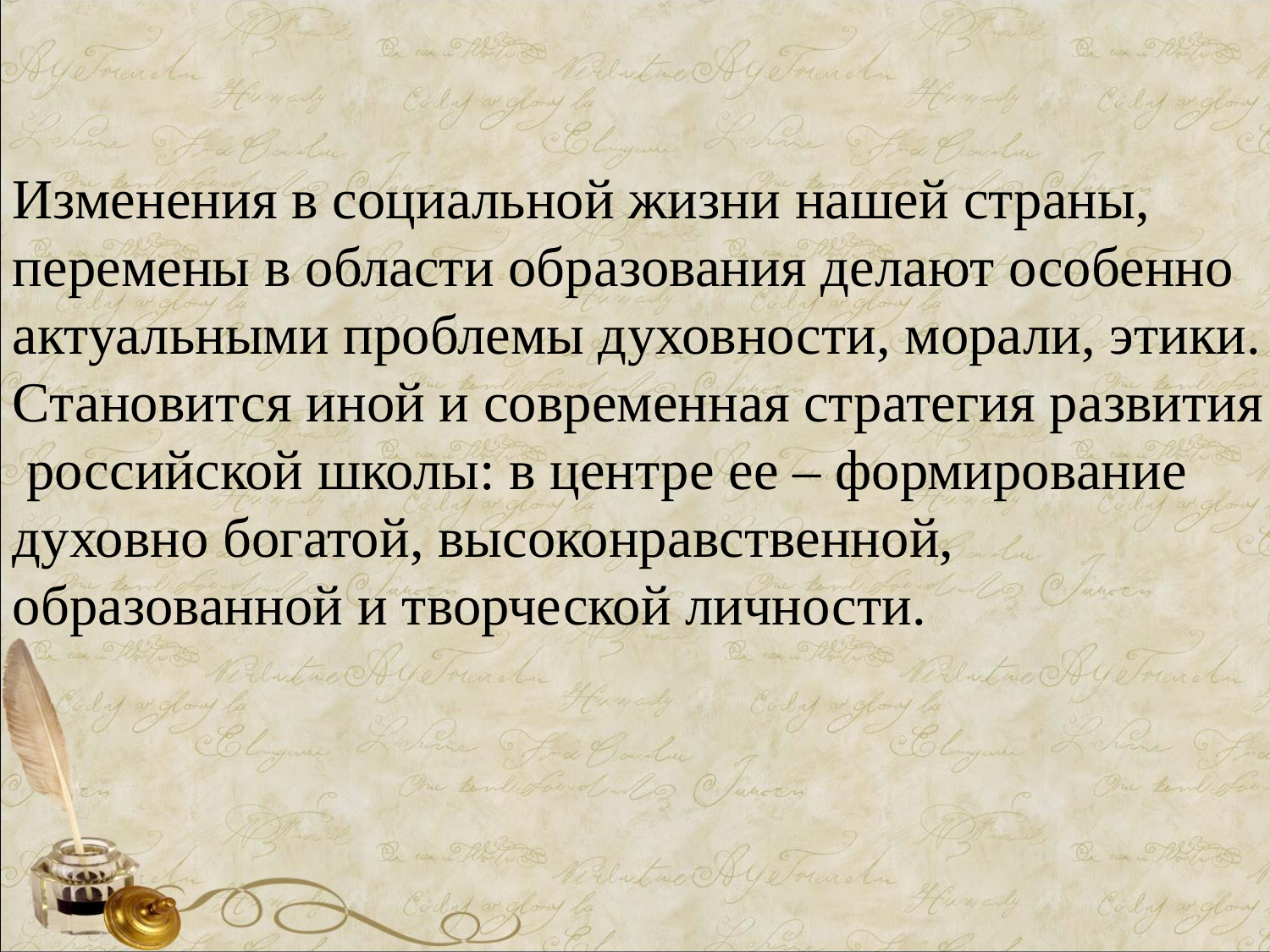

Изменения в социальной жизни нашей страны,
перемены в области образования делают особенно
актуальными проблемы духовности, морали, этики.
Становится иной и современная стратегия развития
 российской школы: в центре ее – формирование
духовно богатой, высоконравственной,
образованной и творческой личности.